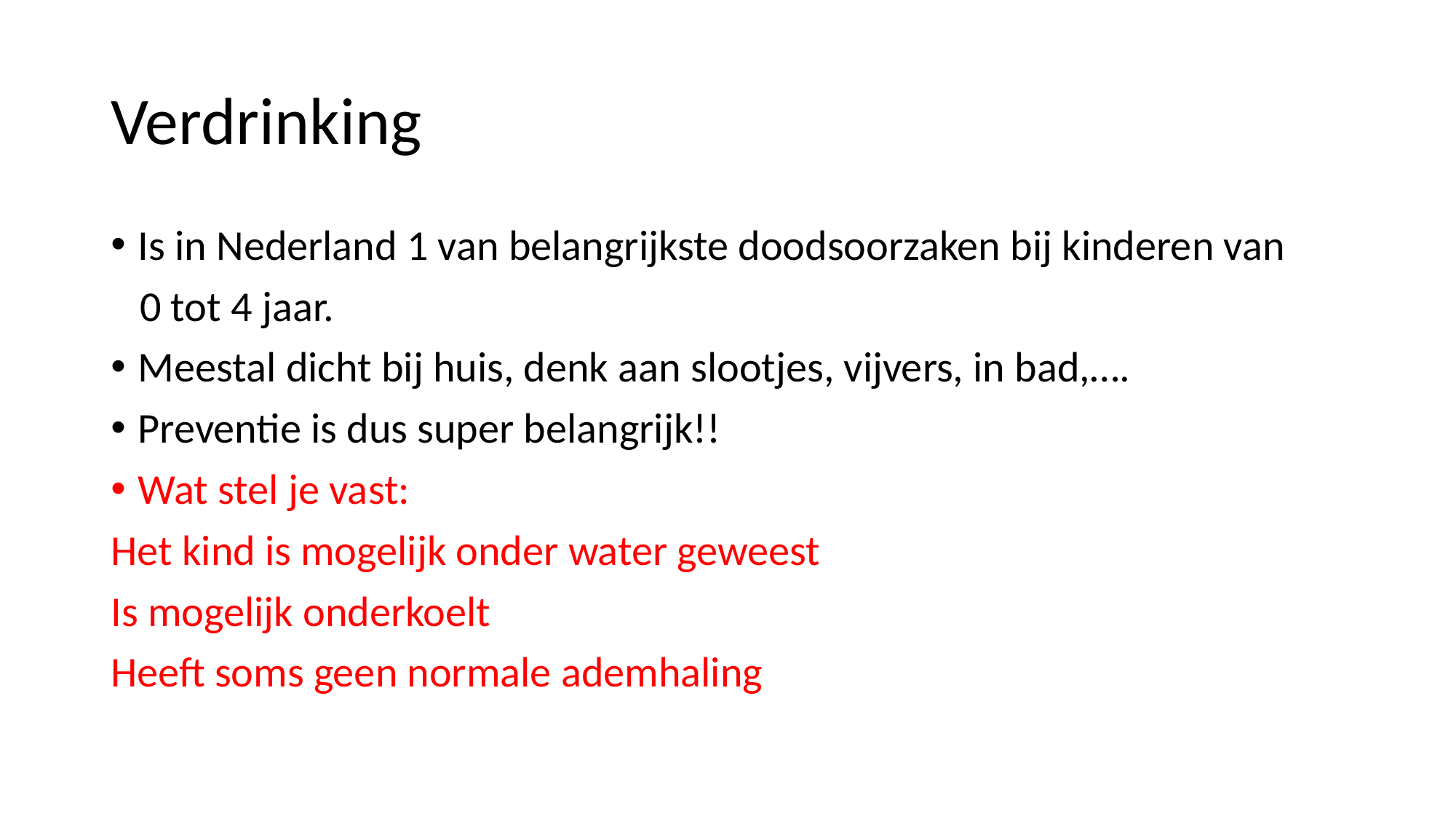

# Verdrinking
Is in Nederland 1 van belangrijkste doodsoorzaken bij kinderen van
   0 tot 4 jaar.
Meestal dicht bij huis, denk aan slootjes, vijvers, in bad,….
Preventie is dus super belangrijk!!
Wat stel je vast:
Het kind is mogelijk onder water geweest
Is mogelijk onderkoelt
Heeft soms geen normale ademhaling